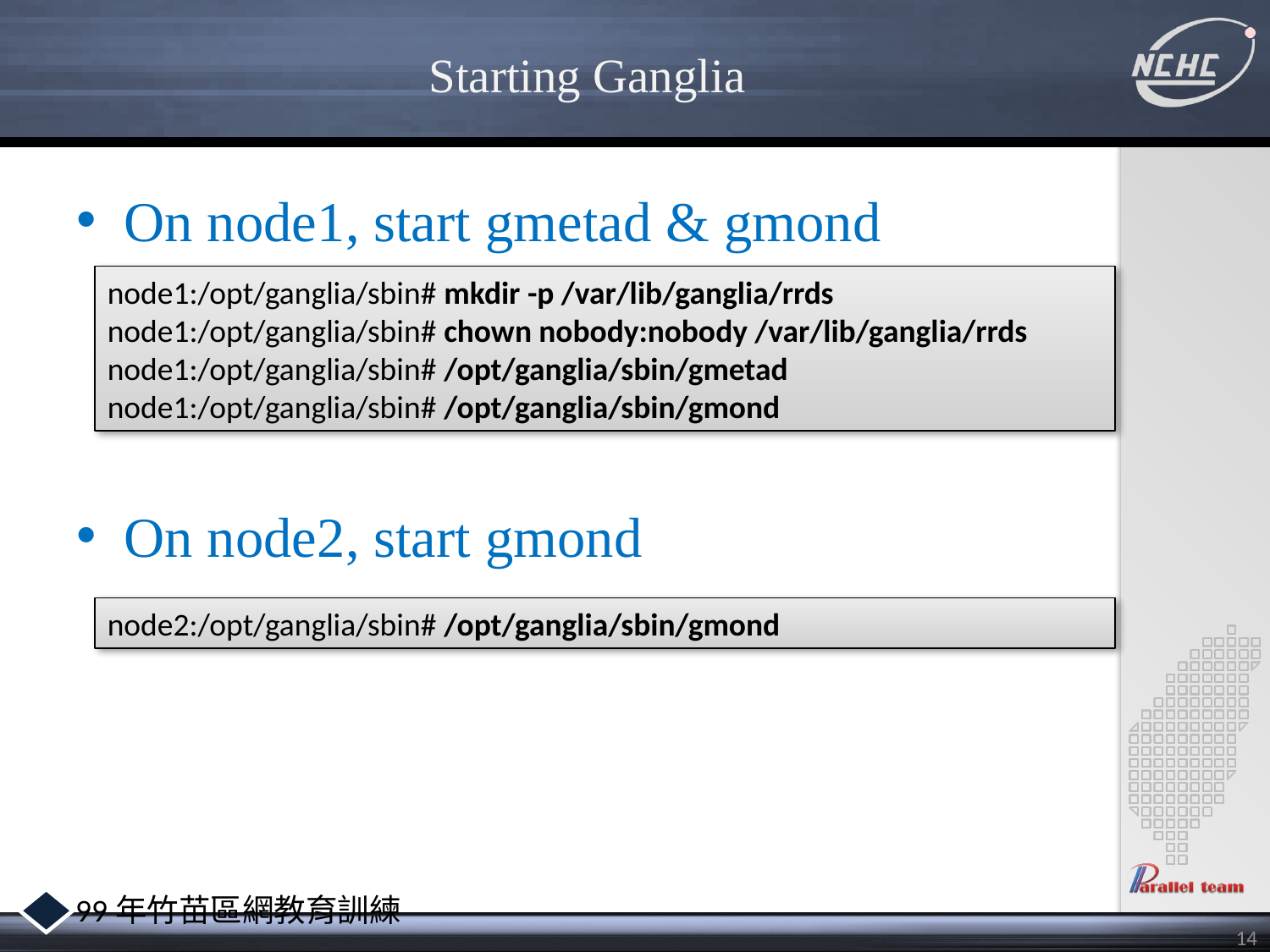

# Starting Ganglia
On node1, start gmetad & gmond

On node2, start gmond
node1:/opt/ganglia/sbin# mkdir -p /var/lib/ganglia/rrds
node1:/opt/ganglia/sbin# chown nobody:nobody /var/lib/ganglia/rrds
node1:/opt/ganglia/sbin# /opt/ganglia/sbin/gmetad
node1:/opt/ganglia/sbin# /opt/ganglia/sbin/gmond
node2:/opt/ganglia/sbin# /opt/ganglia/sbin/gmond
14